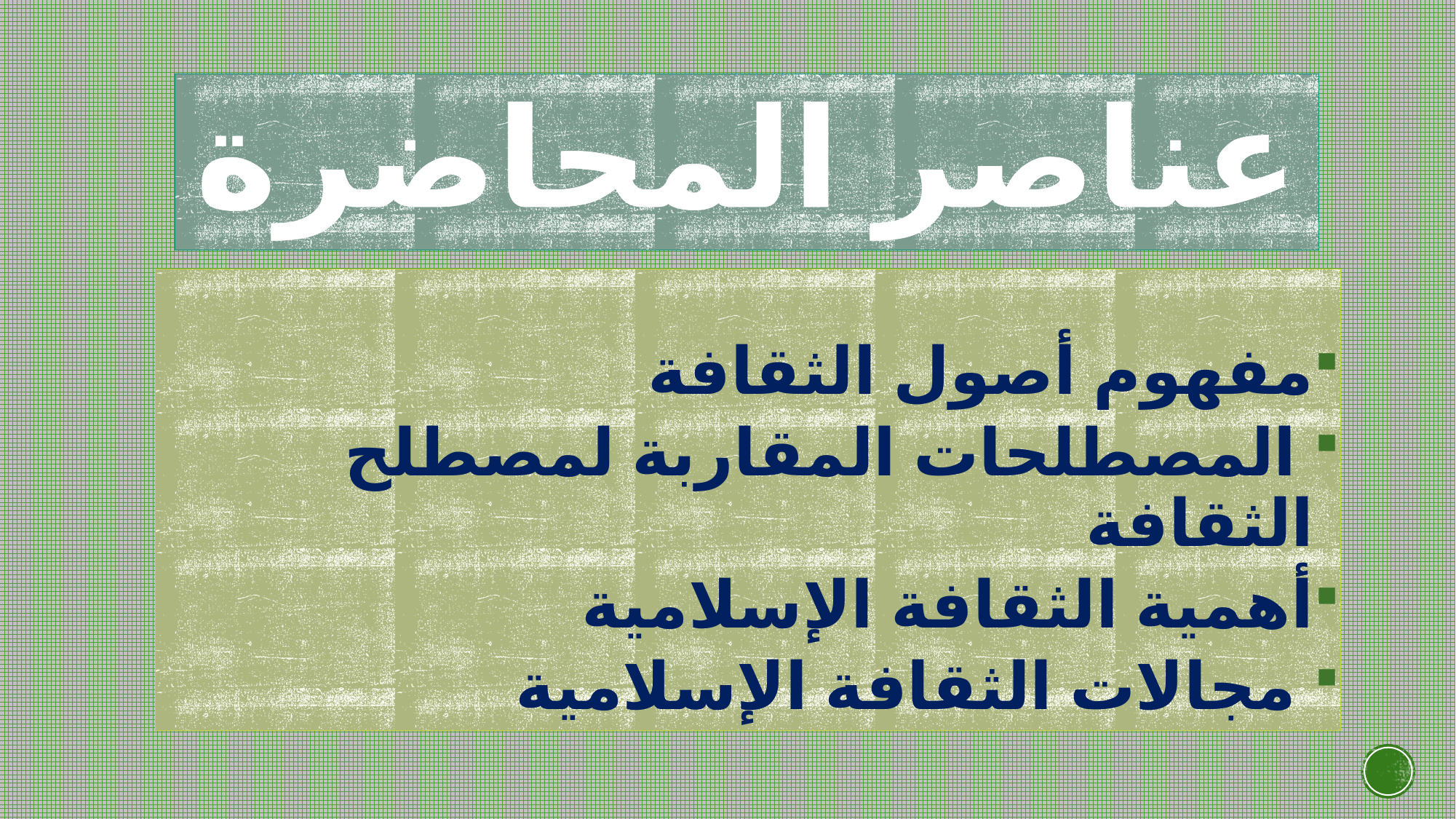

# عناصر المحاضرة

مفهوم أصول الثقافة
 المصطلحات المقاربة لمصطلح الثقافة
أهمية الثقافة الإسلامية
 مجالات الثقافة الإسلامية